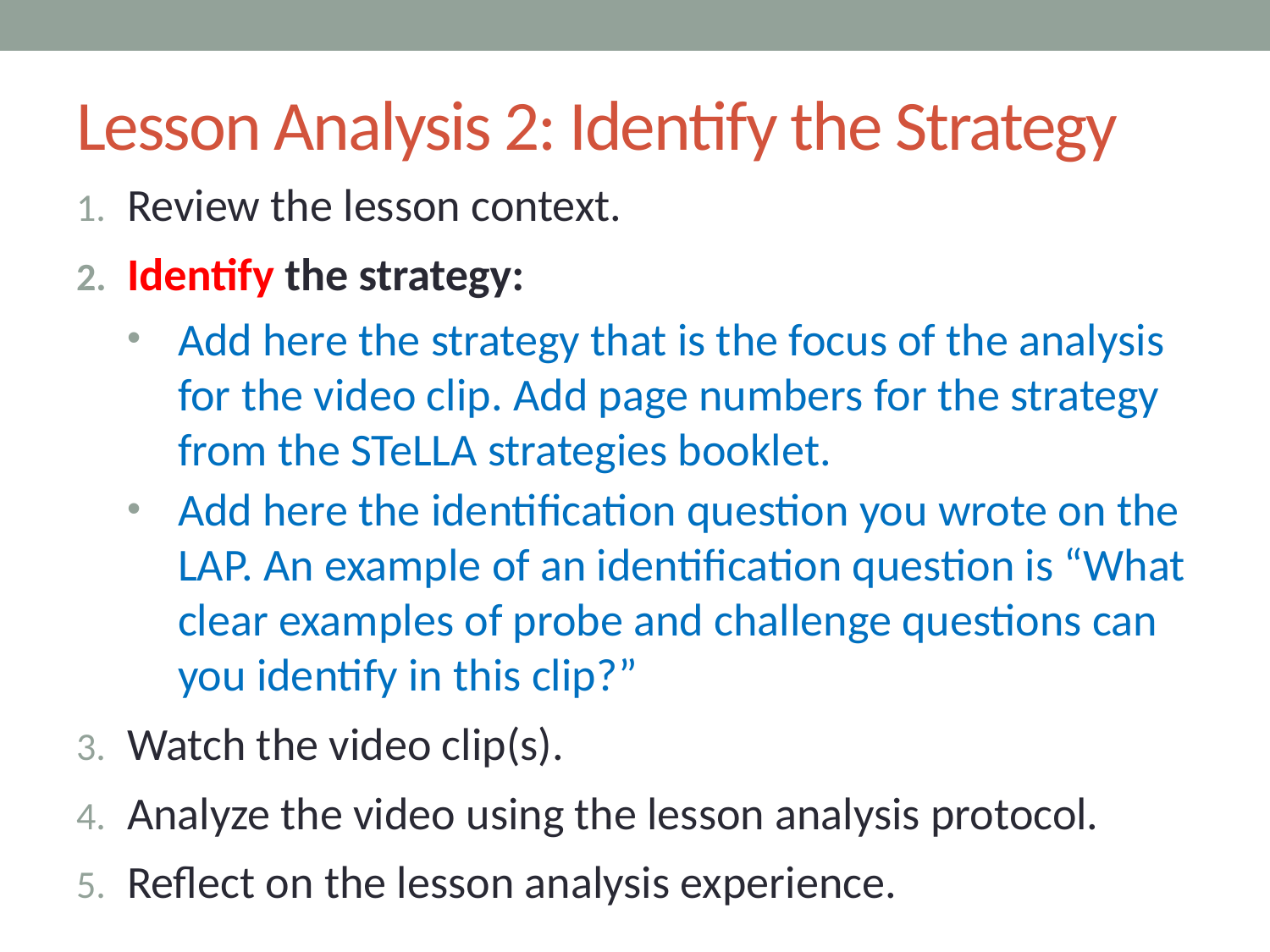

# Lesson Analysis 2: Identify the Strategy
Review the lesson context.
Identify the strategy:
Add here the strategy that is the focus of the analysis for the video clip. Add page numbers for the strategy from the STeLLA strategies booklet.
Add here the identification question you wrote on the LAP. An example of an identification question is “What clear examples of probe and challenge questions can you identify in this clip?”
Watch the video clip(s).
Analyze the video using the lesson analysis protocol.
Reflect on the lesson analysis experience.